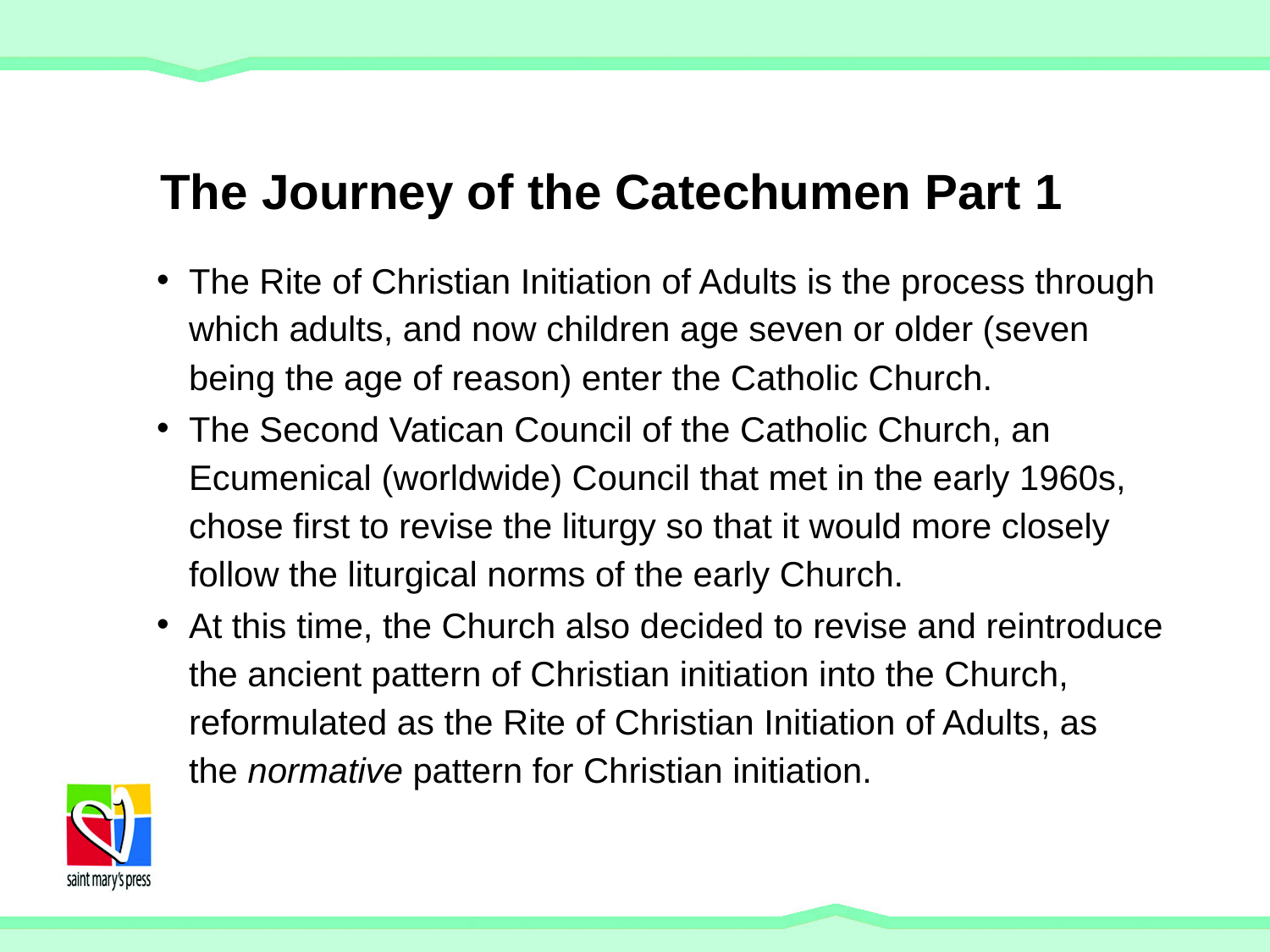

The Journey of the Catechumen Part 1
The Rite of Christian Initiation of Adults is the process through which adults, and now children age seven or older (seven being the age of reason) enter the Catholic Church.
The Second Vatican Council of the Catholic Church, an Ecumenical (worldwide) Council that met in the early 1960s, chose first to revise the liturgy so that it would more closely follow the liturgical norms of the early Church.
At this time, the Church also decided to revise and reintroduce the ancient pattern of Christian initiation into the Church, reformulated as the Rite of Christian Initiation of Adults, as
the normative pattern for Christian initiation.